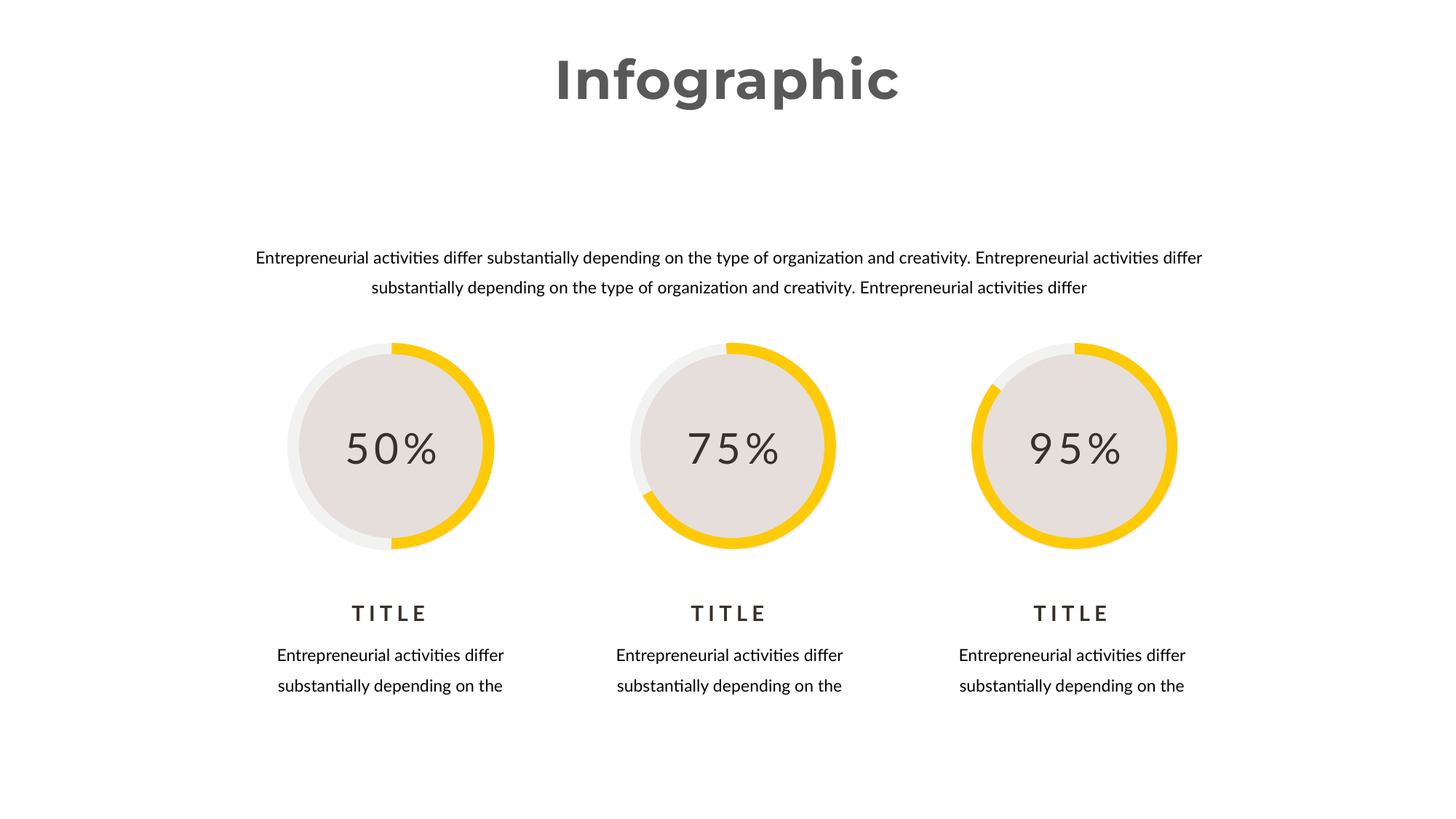

Infographic
Entrepreneurial activities differ substantially depending on the type of organization and creativity. Entrepreneurial activities differ substantially depending on the type of organization and creativity. Entrepreneurial activities differ

50%
75%
95%
TITLE
TITLE
TITLE
Entrepreneurial activities differ substantially depending on the
Entrepreneurial activities differ substantially depending on the
Entrepreneurial activities differ substantially depending on the